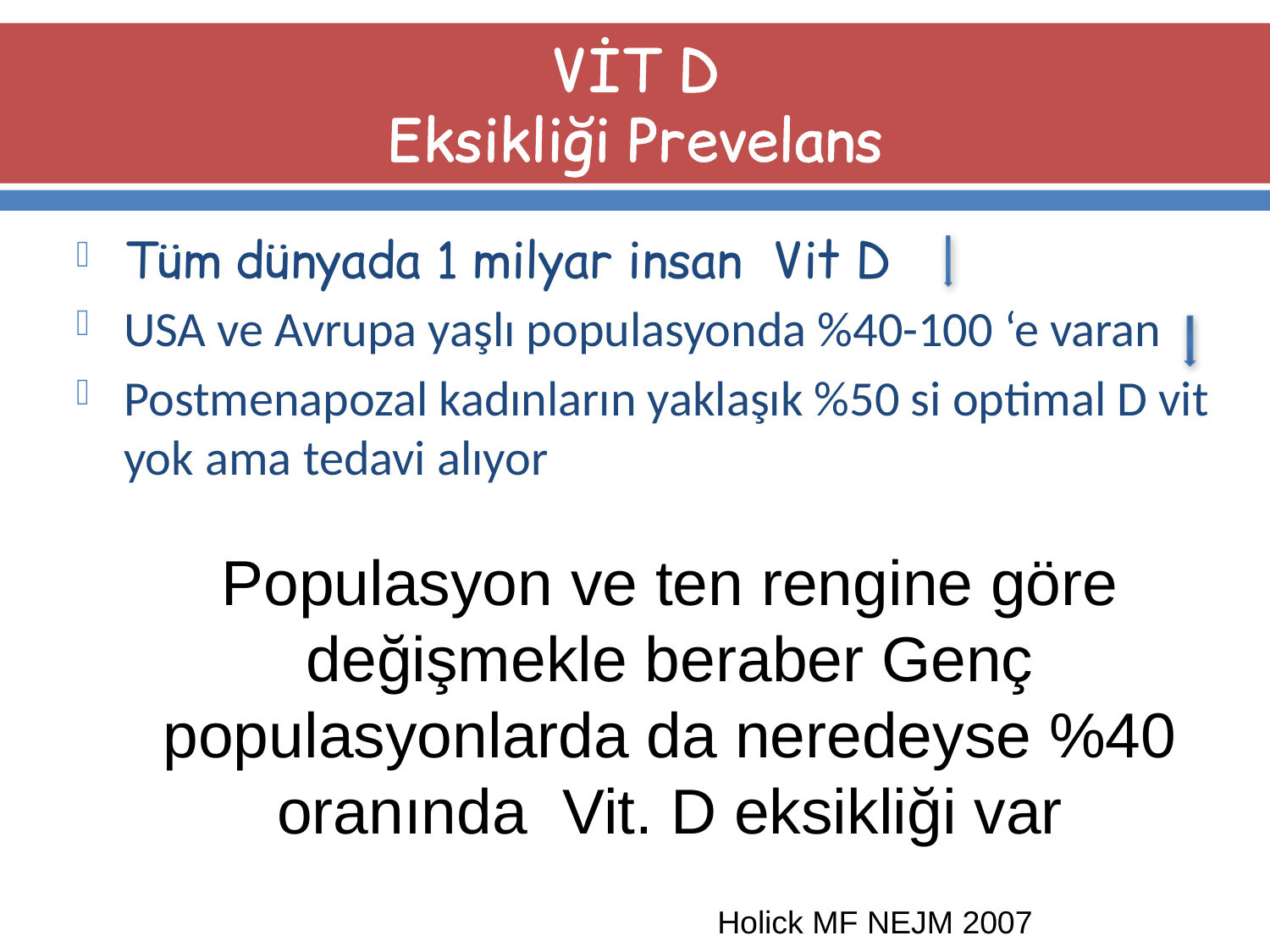

# VİT D Eksikliği Prevelans
Tüm dünyada 1 milyar insan  Vit D
USA ve Avrupa yaşlı populasyonda %40-100 ‘e varan
Postmenapozal kadınların yaklaşık %50 si optimal D vit yok ama tedavi alıyor

Populasyon ve ten rengine göre değişmekle beraber Genç populasyonlarda da neredeyse %40 oranında  Vit. D eksikliği var
Holick MF NEJM 2007